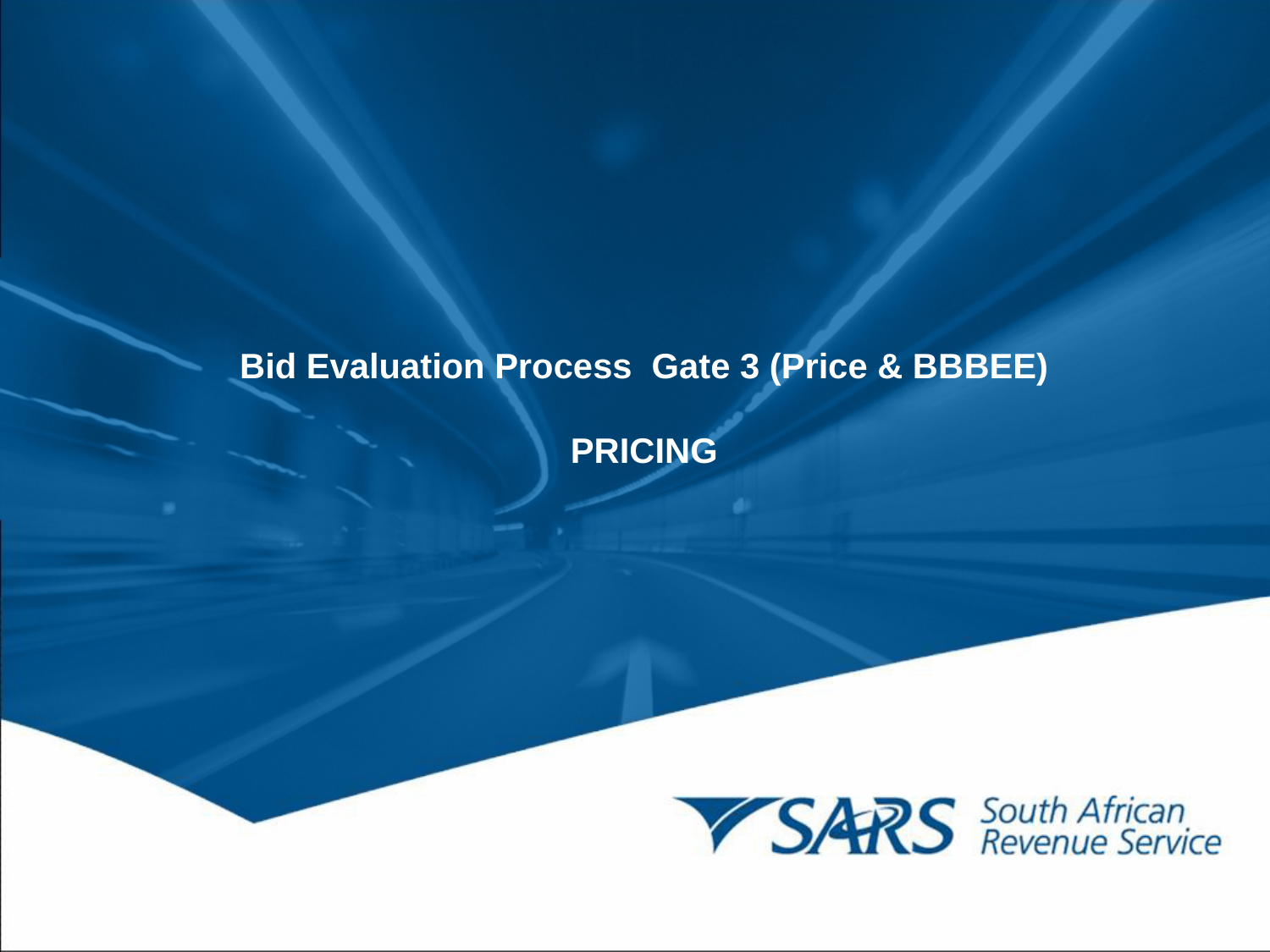

Bid Evaluation Process  Gate 3 (Price & BBBEE)

PRICING